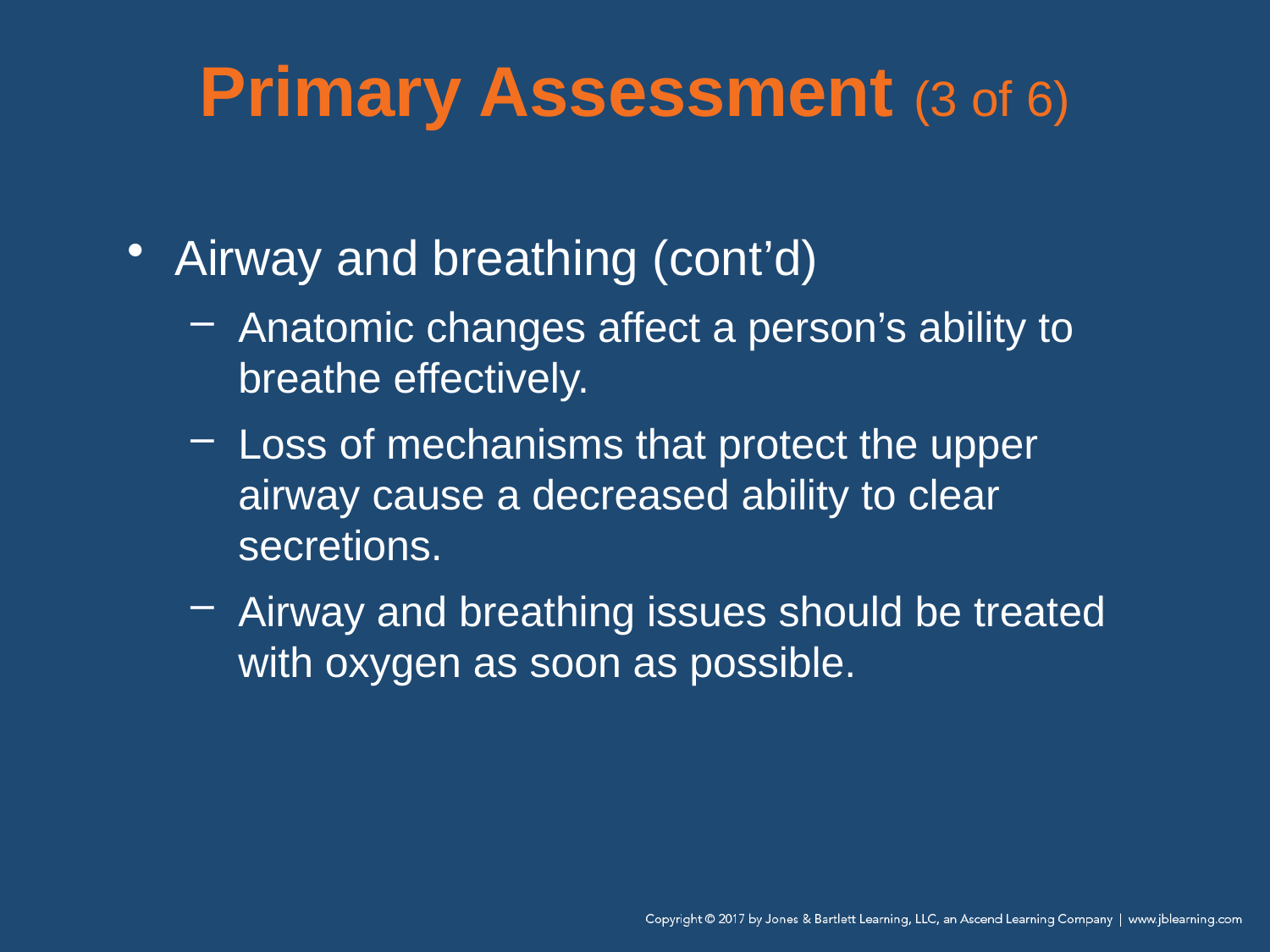

# Primary Assessment (3 of 6)
Airway and breathing (cont’d)
Anatomic changes affect a person’s ability to breathe effectively.
Loss of mechanisms that protect the upper airway cause a decreased ability to clear secretions.
Airway and breathing issues should be treated with oxygen as soon as possible.